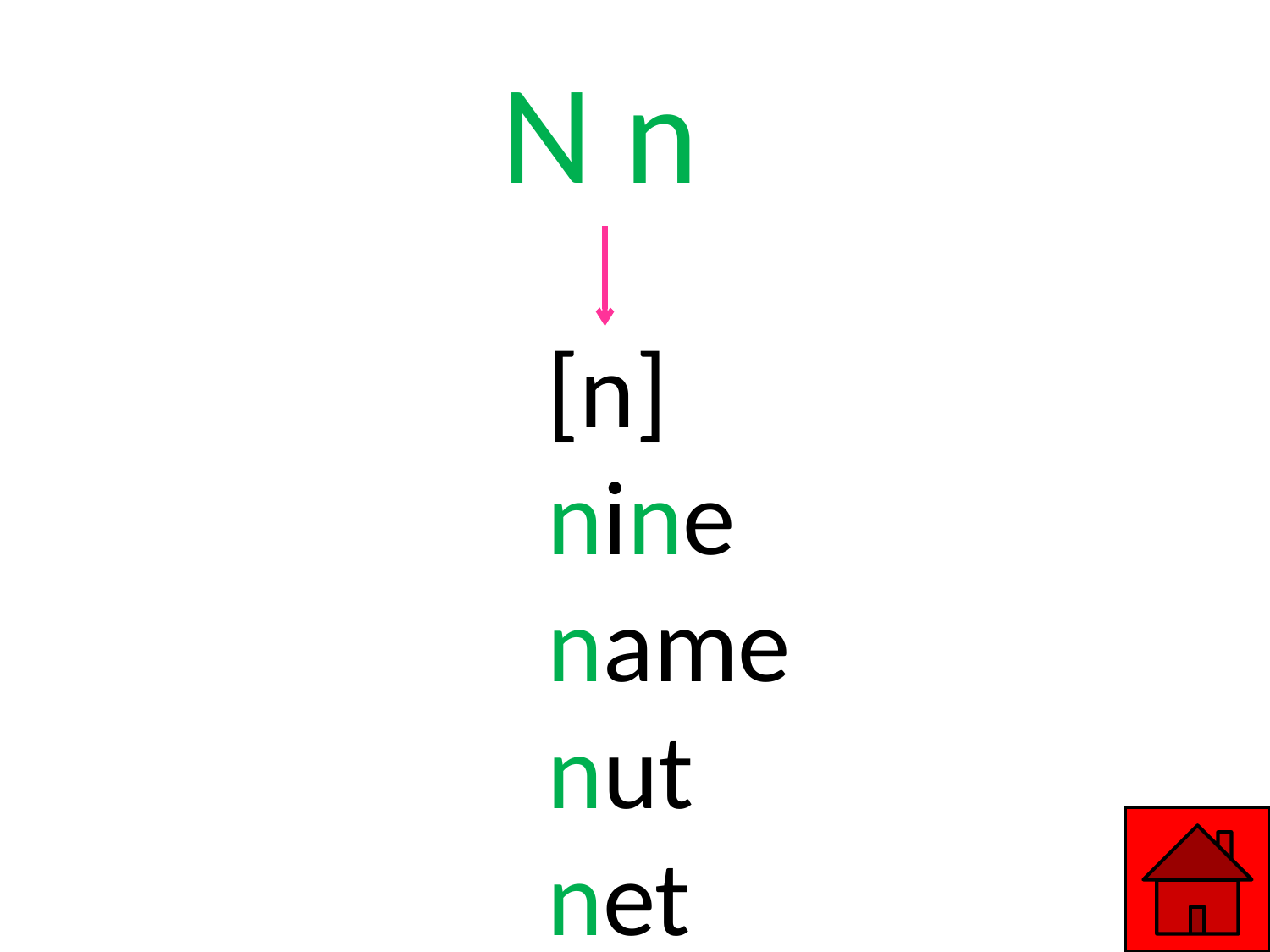

N n
#
[n]
nine
name
nut
net